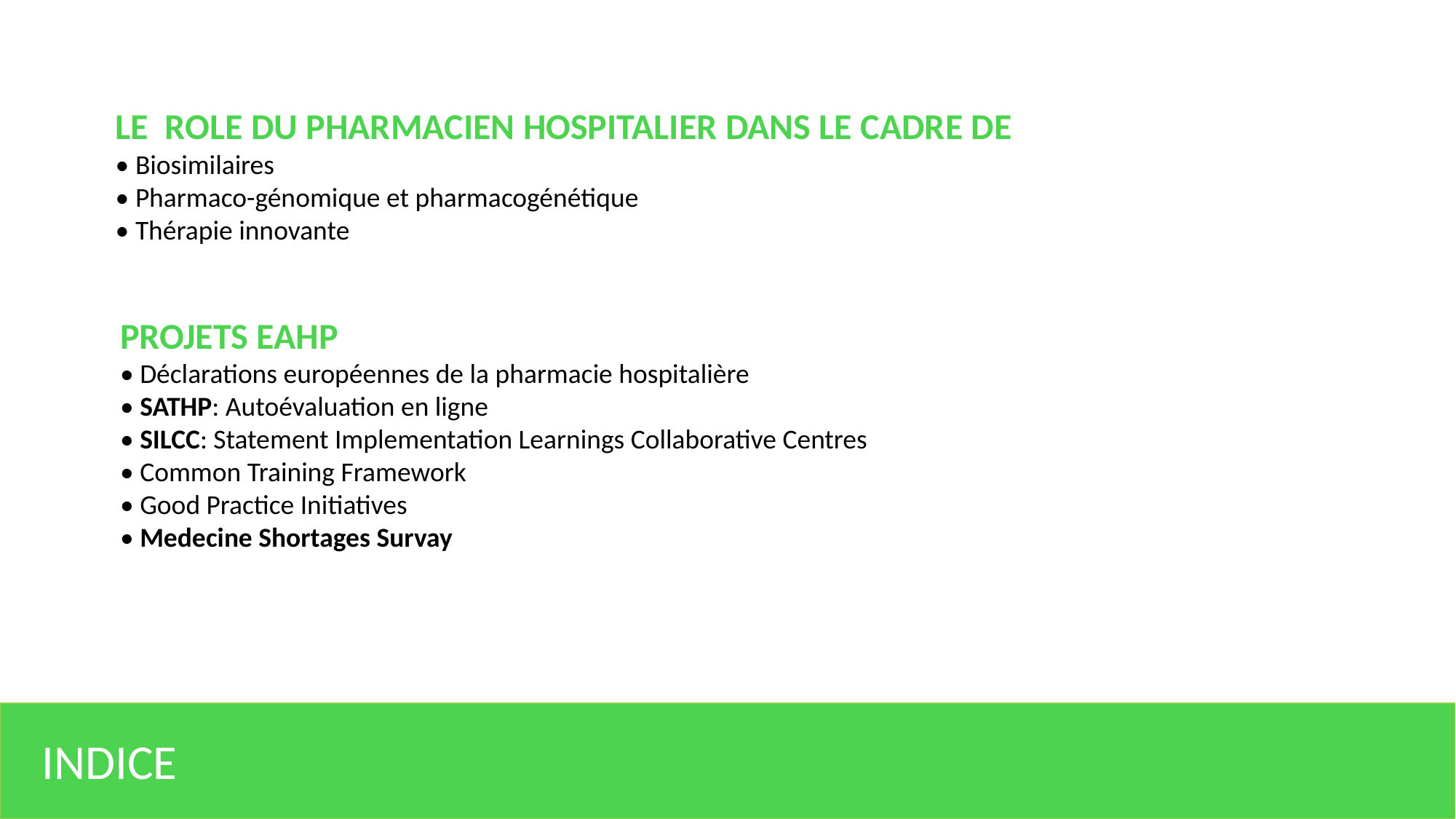

LE  ROLE DU PHARMACIEN HOSPITALIER DANS LE CADRE DE
• Biosimilaires
• Pharmaco-génomique et pharmacogénétique
• Thérapie innovante
PROJETS EAHP
• Déclarations européennes de la pharmacie hospitalière
• SATHP: Autoévaluation en ligne
• SILCC: Statement Implementation Learnings Collaborative Centres
• Common Training Framework
• Good Practice Initiatives
• Medecine Shortages Survay

INDICE